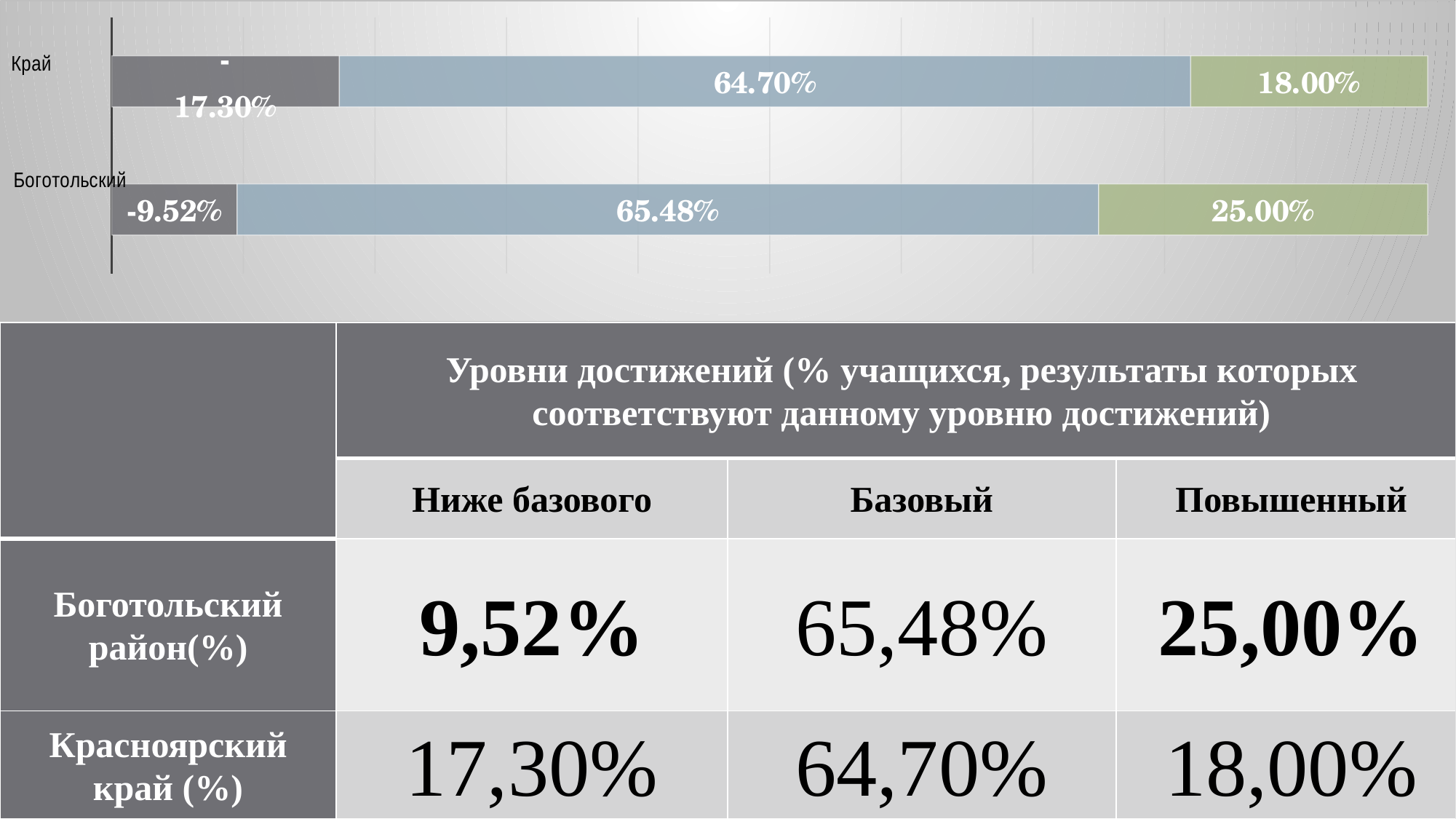

### Chart

| Category | Уровни достижений (% учащихся, результаты которых соответствуют данному уровню достижений) | Уровни достижений (% учащихся, результаты которых соответствуют данному уровню достижений) | Уровни достижений (% учащихся, результаты которых соответствуют данному уровню достижений) |
|---|---|---|---|
|   | -0.09523809523809523 | 0.6547619047619048 | 0.25 |
|  | Уровни достижений (% учащихся, результаты которых соответствуют данному уровню достижений) |  |  |
| --- | --- | --- | --- |
|  | Ниже базового | Базовый | Повышенный |
| Боготольский район(%) | 9,52% | 65,48% | 25,00% |
| Красноярский край (%) | 17,30% | 64,70% | 18,00% |